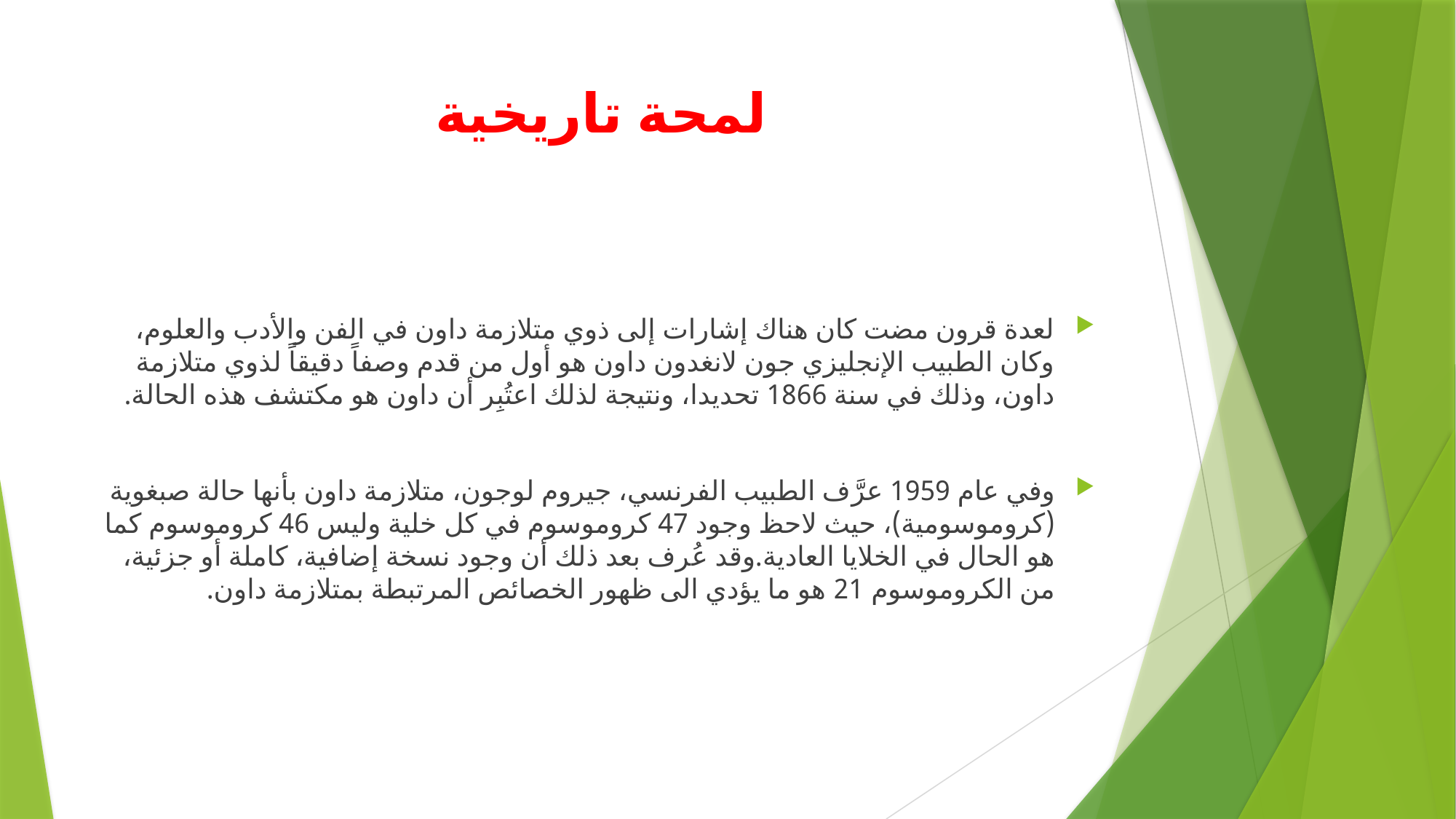

# لمحة تاريخية

لعدة قرون مضت كان هناك إشارات إلى ذوي متلازمة داون في الفن والأدب والعلوم، وكان الطبيب الإنجليزي جون لانغدون داون هو أول من قدم وصفاً دقيقاً لذوي متلازمة داون، وذلك في سنة 1866 تحديدا، ونتيجة لذلك اعتُبِر أن داون هو مكتشف هذه الحالة.

وفي عام 1959 عرَّف الطبيب الفرنسي، جيروم لوجون، متلازمة داون بأنها حالة صبغوية (كروموسومية)، حيث لاحظ وجود 47 كروموسوم في كل خلية وليس 46 كروموسوم كما هو الحال في الخلايا العادية.وقد عُرف بعد ذلك أن وجود نسخة إضافية، كاملة أو جزئية، من الكروموسوم 21 هو ما يؤدي الى ظهور الخصائص المرتبطة بمتلازمة داون.